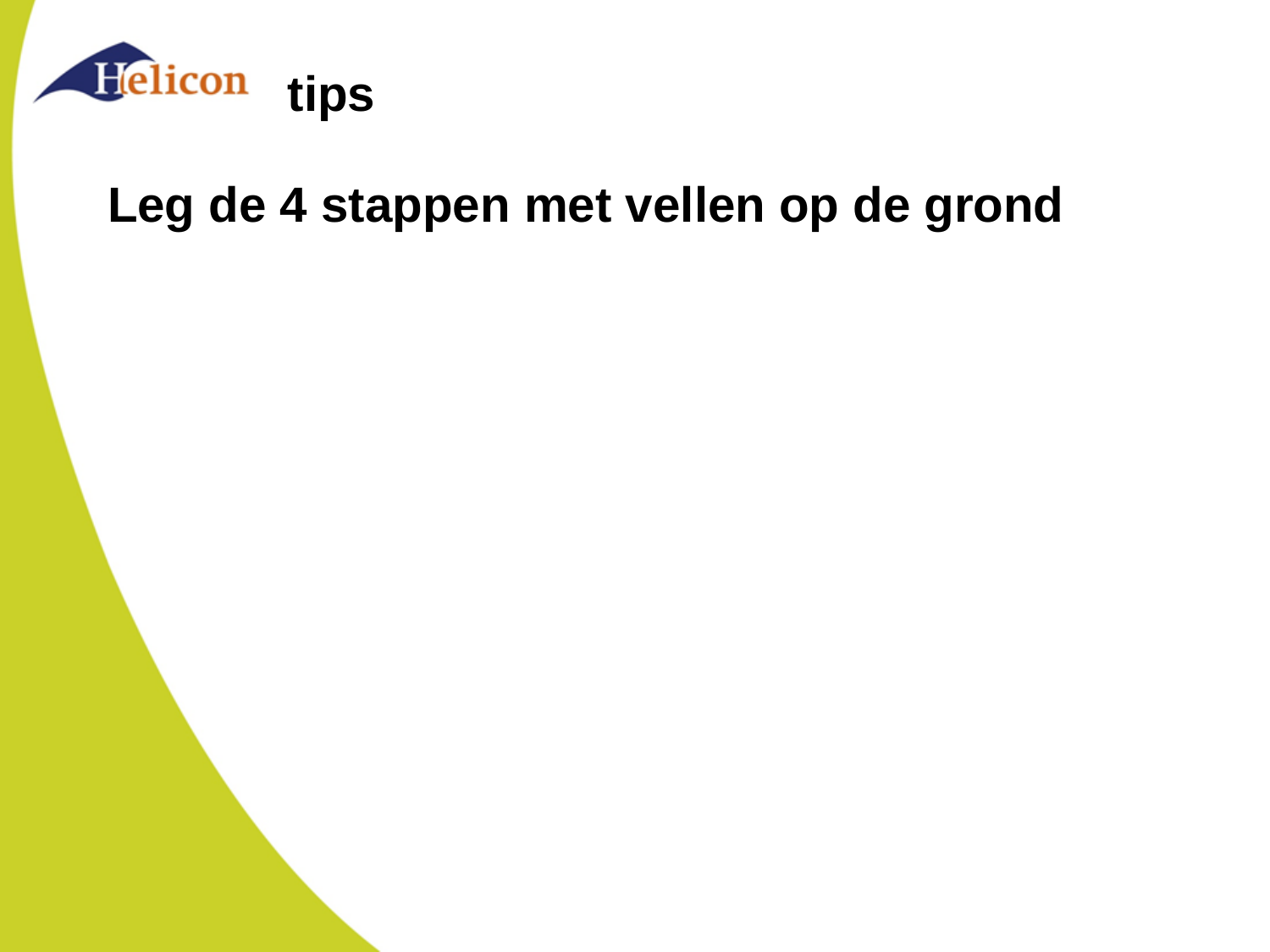

# tips
Leg de 4 stappen met vellen op de grond